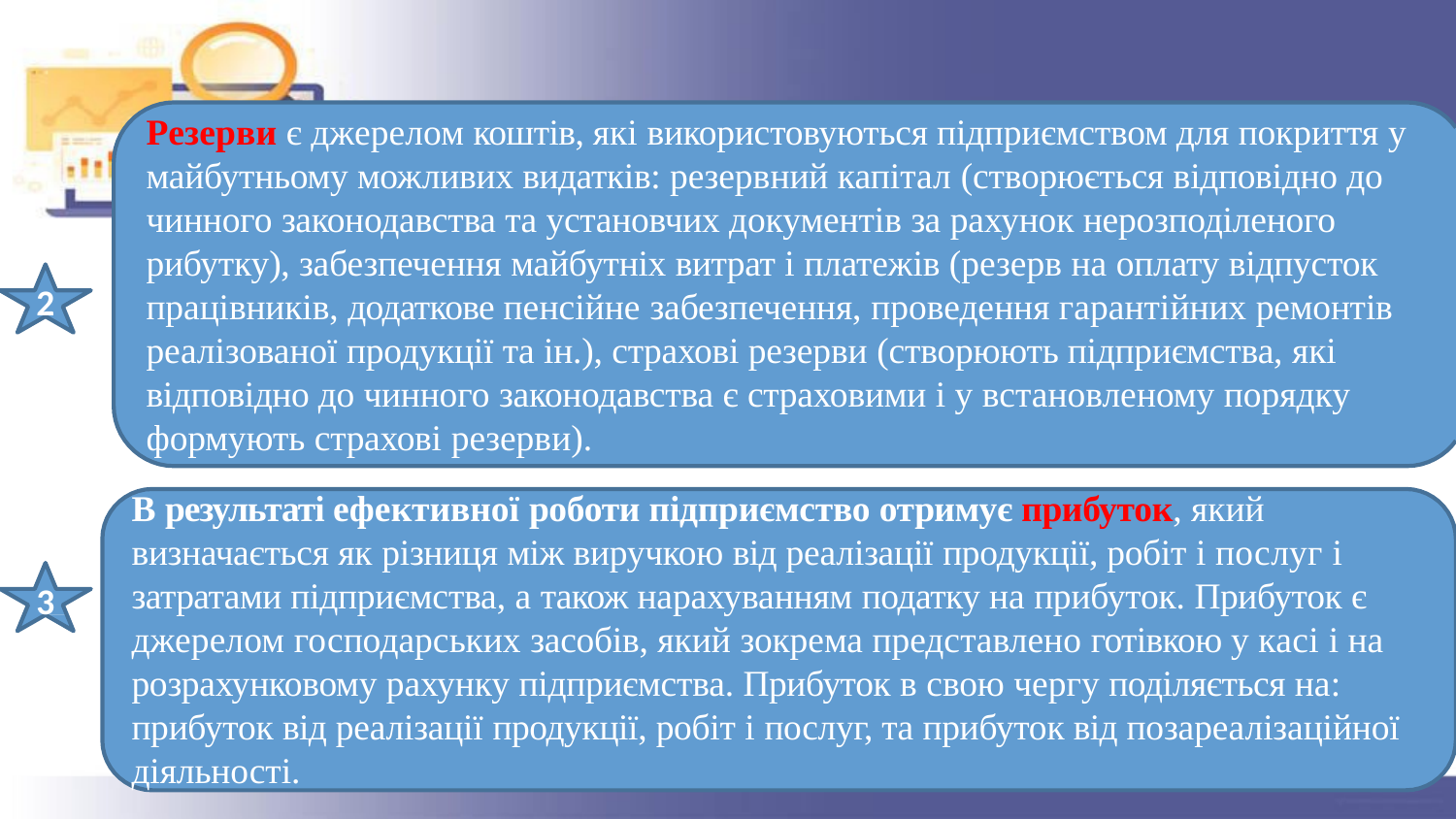

Резерви є джерелом коштів, які використовуються підприємством для покриття у  майбутньому можливих видатків: резервний капітал (створюється відповідно до  чинного законодавства та установчих документів за рахунок нерозподіленого  рибутку), забезпечення майбутніх витрат і платежів (резерв на оплату відпусток  працівників, додаткове пенсійне забезпечення, проведення гарантійних ремонтів  реалізованої продукції та ін.), страхові резерви (створюють підприємства, які  відповідно до чинного законодавства є страховими і у встановленому порядку  формують страхові резерви).
В результаті ефективної роботи підприємство отримує прибуток, який  визначається як різниця між виручкою від реалізації продукції, робіт і послуг і  затратами підприємства, а також нарахуванням податку на прибуток. Прибуток є  джерелом господарських засобів, який зокрема представлено готівкою у касі і на  розрахунковому рахунку підприємства. Прибуток в свою чергу поділяється на:  прибуток від реалізації продукції, робіт і послуг, та прибуток від позареалізаційної  діяльності.

2

3